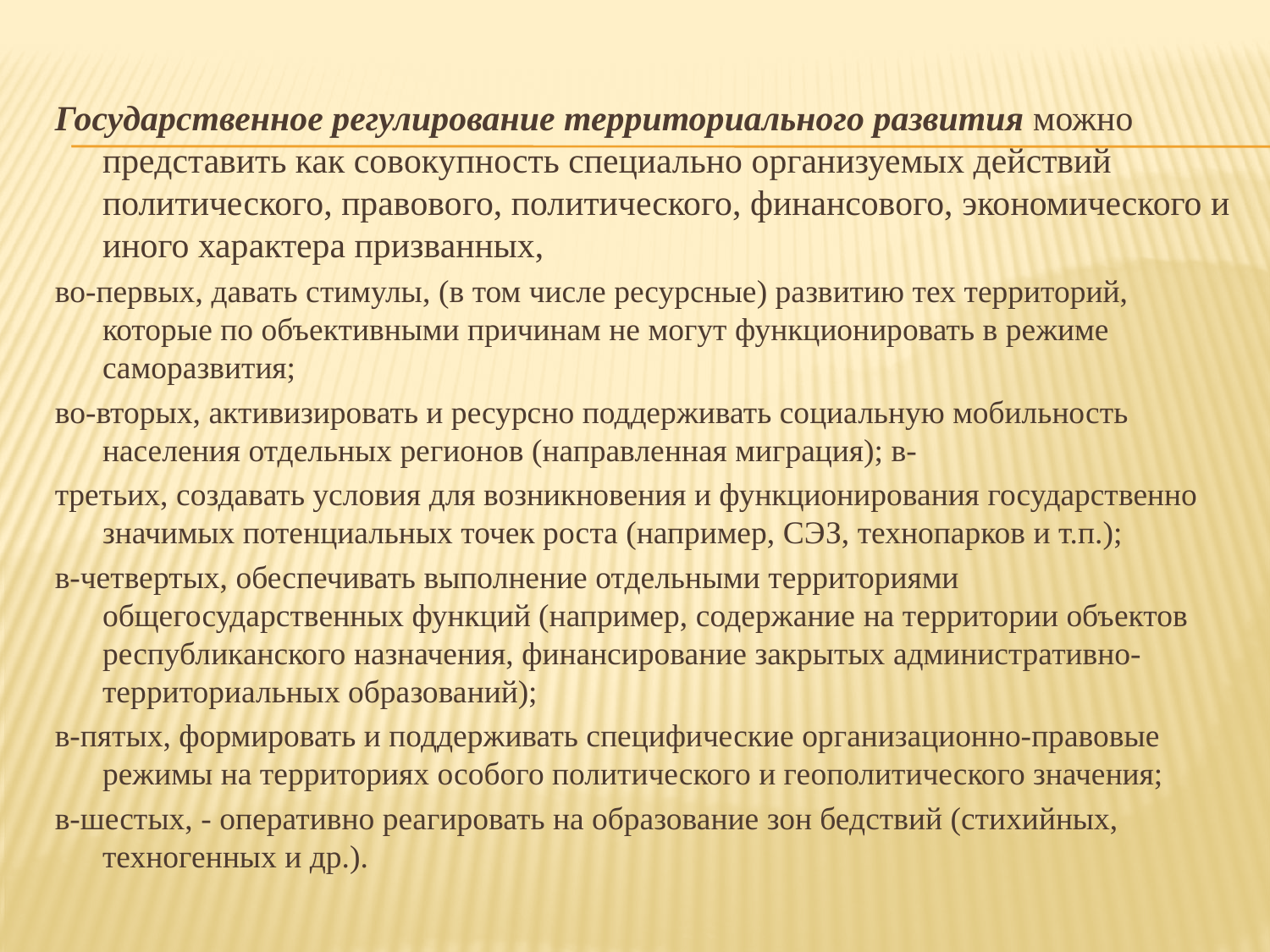

Государственное регулирование территориального развития можно представить как совокупность специально организуемых действий политического, правового, политического, финансового, экономического и иного характера призванных,
во-первых, давать стимулы, (в том числе ресурсные) развитию тех территорий, которые по объективными причинам не могут функционировать в режиме саморазвития;
во-вторых, активизировать и ресурсно поддерживать социальную мобильность населения отдельных регионов (направленная миграция); в-
третьих, создавать условия для возникновения и функционирования государственно значимых потенциальных точек роста (например, СЭЗ, технопарков и т.п.);
в-четвертых, обеспечивать выполнение отдельными территориями общегосударственных функций (например, содержание на территории объектов республиканского назначения, финансирование закрытых административно-территориальных образований);
в-пятых, формировать и поддерживать специфические организационно-правовые режимы на территориях особого политического и геополитического значения;
в-шестых, - оперативно реагировать на образование зон бедствий (стихийных, техногенных и др.).